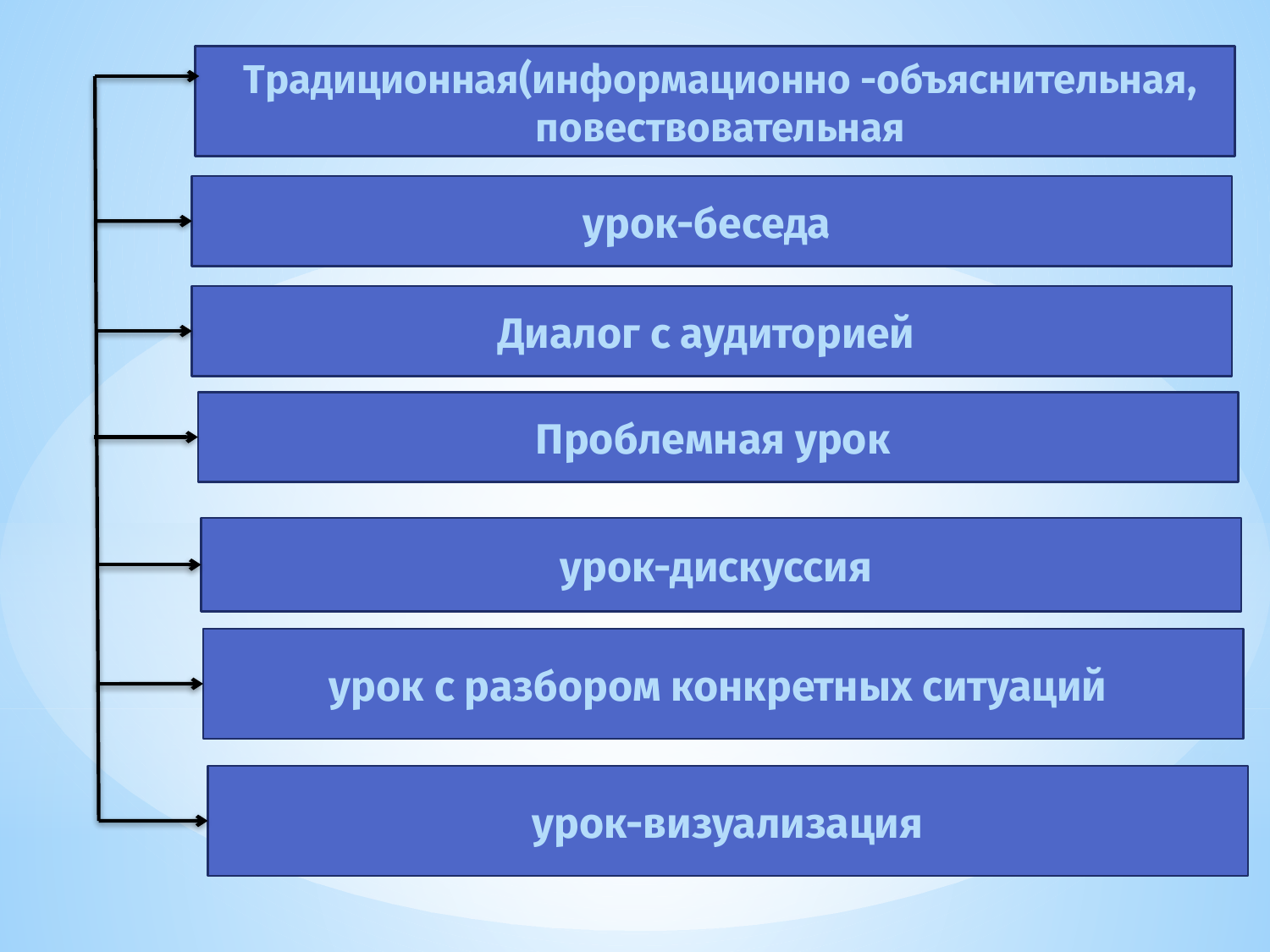

Традиционная(информационно -объяснительная, повествовательная
урок-беседа
Диалог с аудиторией
Проблемная урок
урок-дискуссия
урок с разбором конкретных ситуаций
урок-визуализация